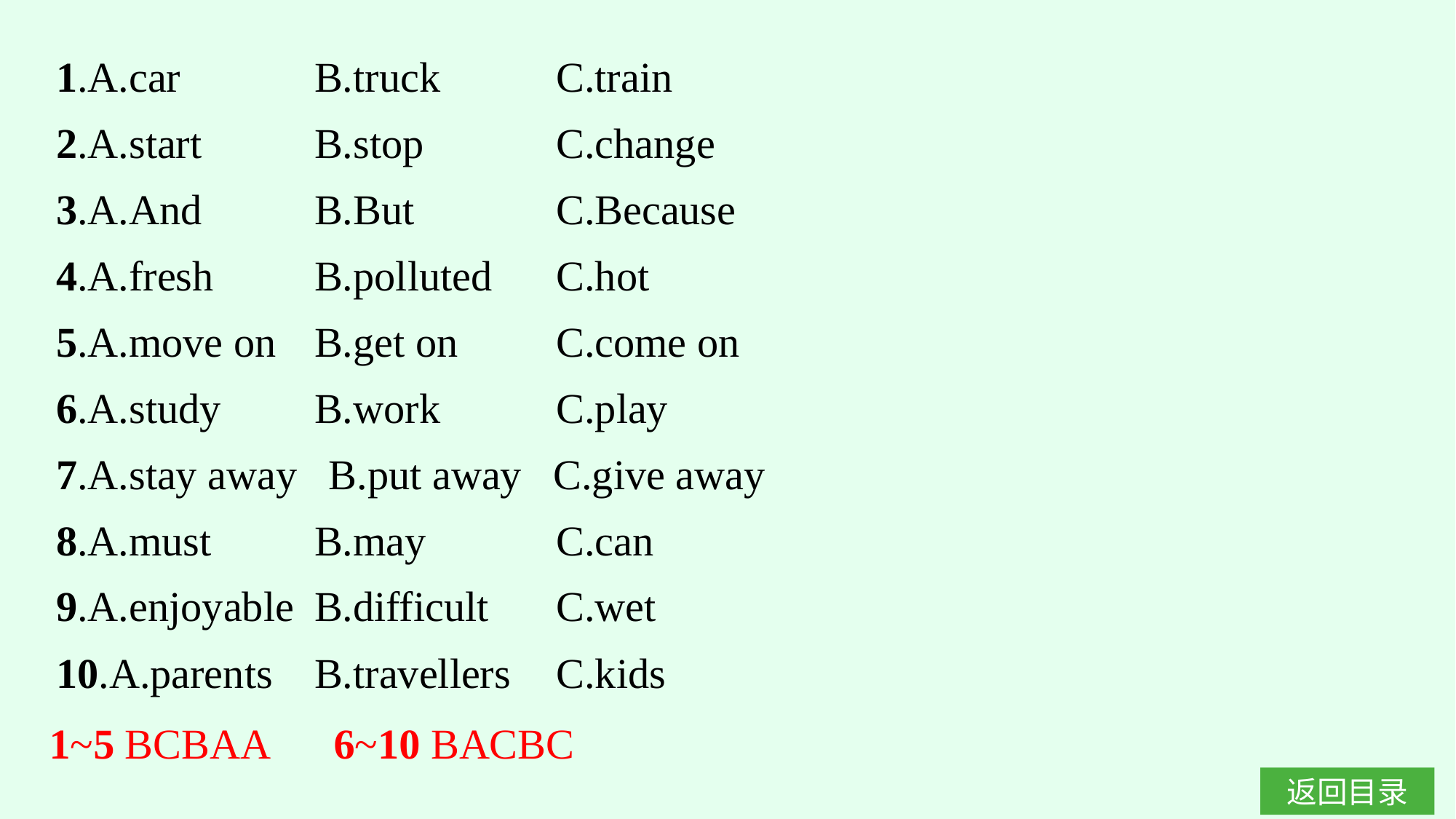

1.A.car		B.truck	C.train
2.A.start	B.stop		C.change
3.A.And	B.But		C.Because
4.A.fresh	B.polluted	C.hot
5.A.move on	B.get on	C.come on
6.A.study	B.work	C.play
7.A.stay away   B.put away   C.give away
8.A.must	B.may		C.can
9.A.enjoyable	B.difficult	C.wet
10.A.parents	B.travellers	C.kids
1~5 BCBAA　6~10 BACBC